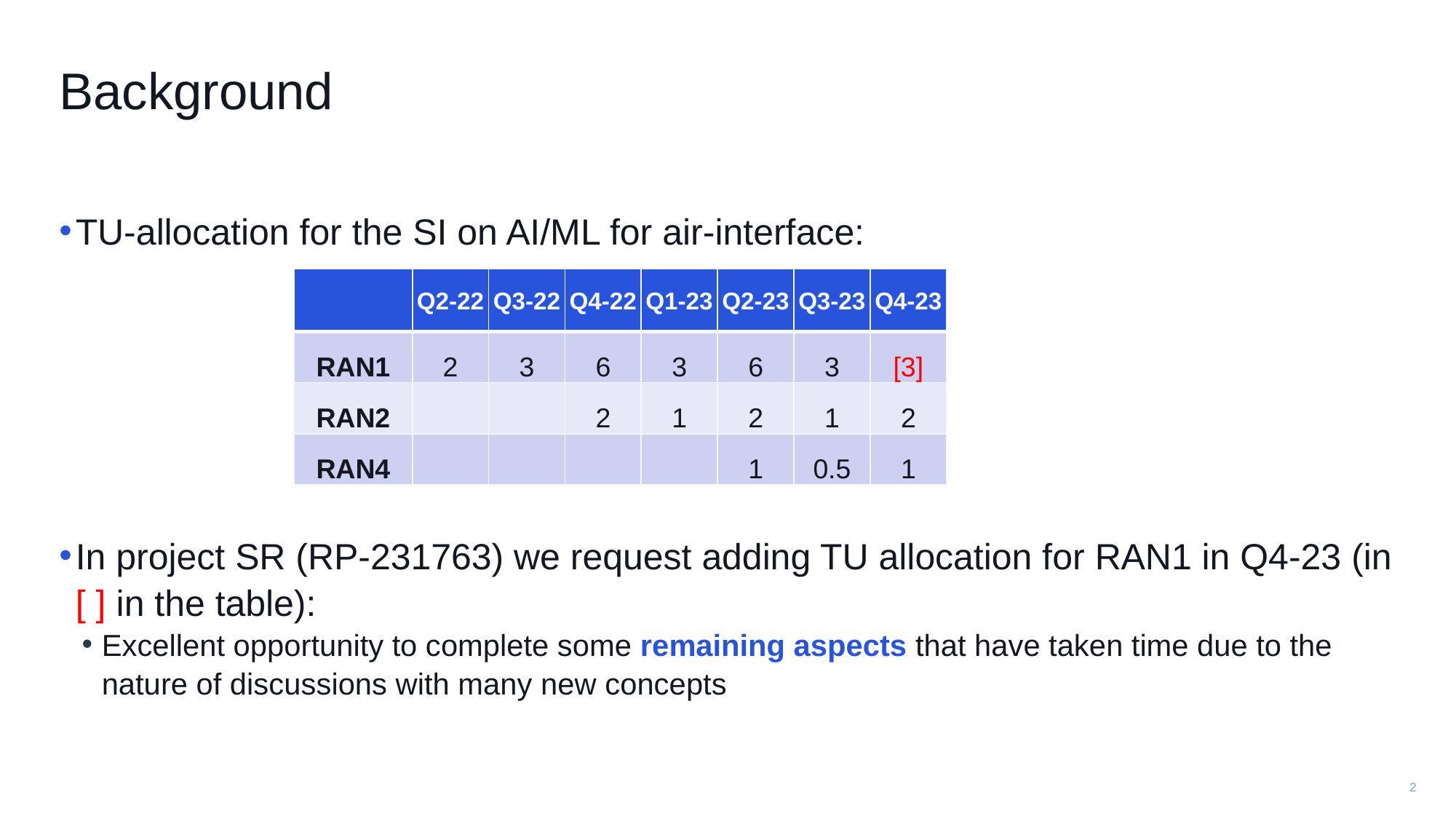

# Background

TU-allocation for the SI on AI/ML for air-interface:

In project SR (RP-231763) we request adding TU allocation for RAN1 in Q4-23 (in [ ] in the table):
Excellent opportunity to complete some remaining aspects that have taken time due to the nature of discussions with many new concepts
|  | Q2-22 | Q3-22 | Q4-22 | Q1-23 | Q2-23 | Q3-23 | Q4-23 |
| --- | --- | --- | --- | --- | --- | --- | --- |
| RAN1 | 2 | 3 | 6 | 3 | 6 | 3 | [3] |
| RAN2 |  |  | 2 | 1 | 2 | 1 | 2 |
| RAN4 |  |  |  |  | 1 | 0.5 | 1 |